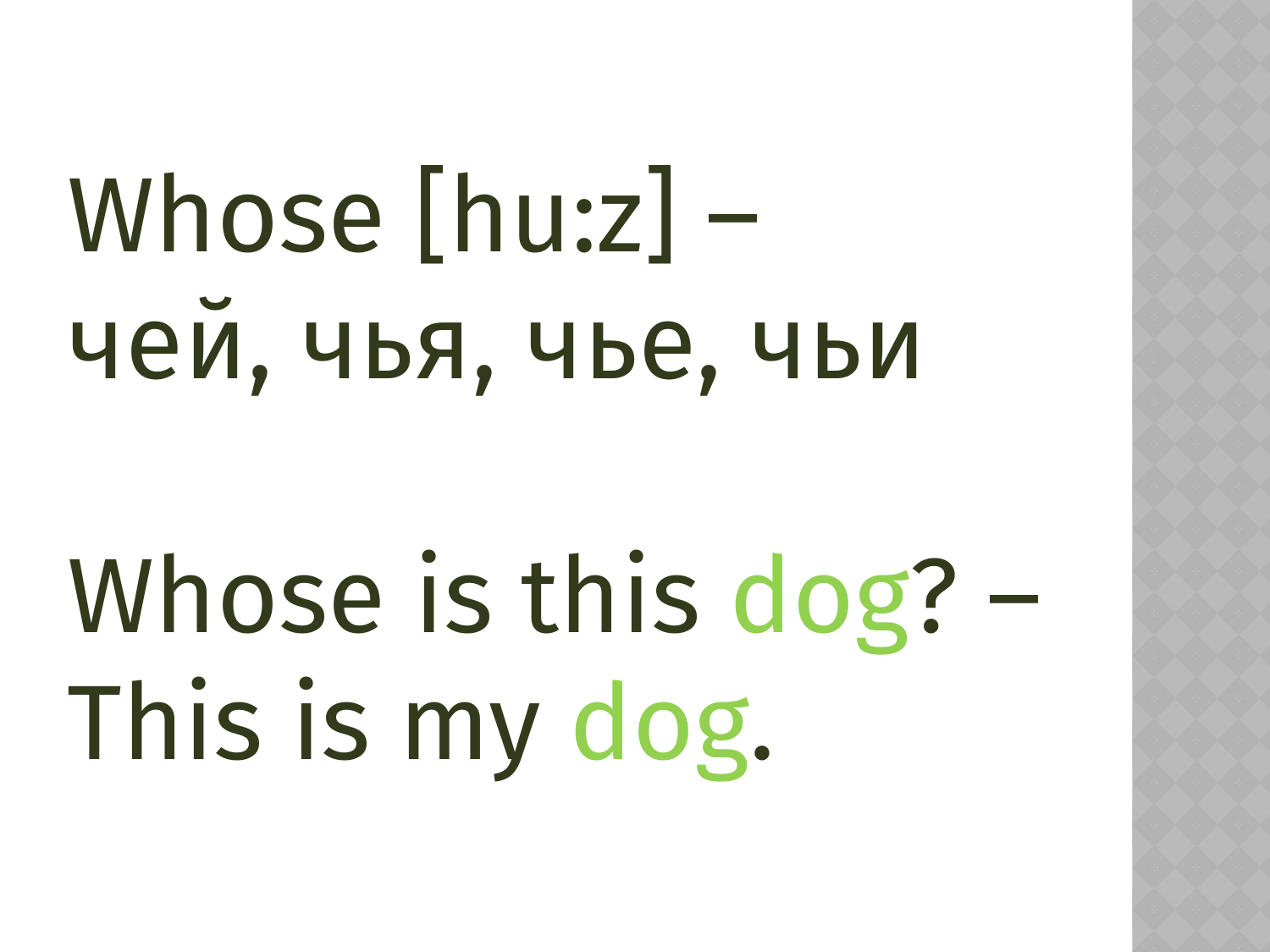

Whose [hu:z] –
чей, чья, чье, чьи

Whose is this dog? – This is my dog.